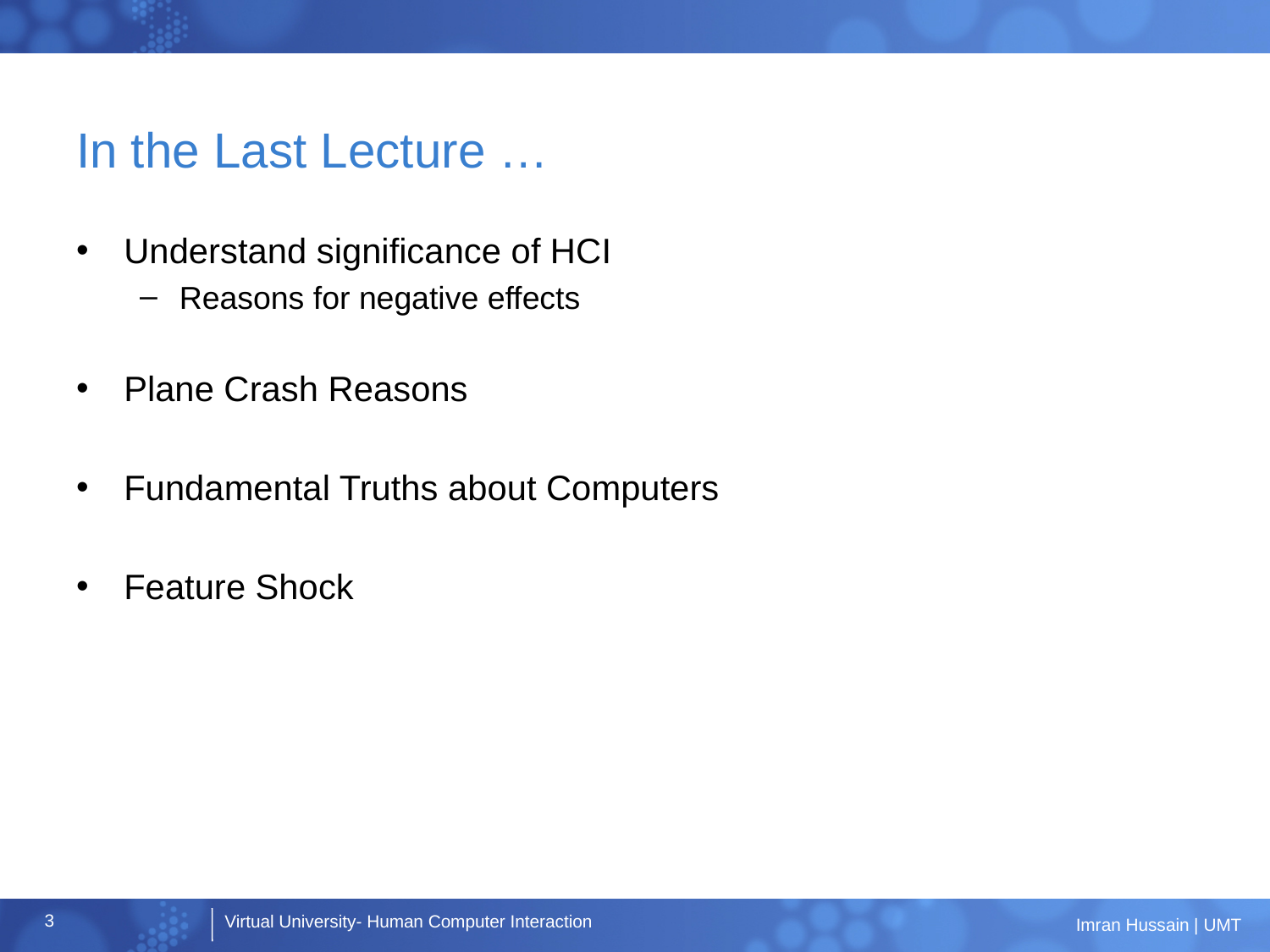

# In the Last Lecture …
Understand significance of HCI
Reasons for negative effects

Plane Crash Reasons

Fundamental Truths about Computers

Feature Shock